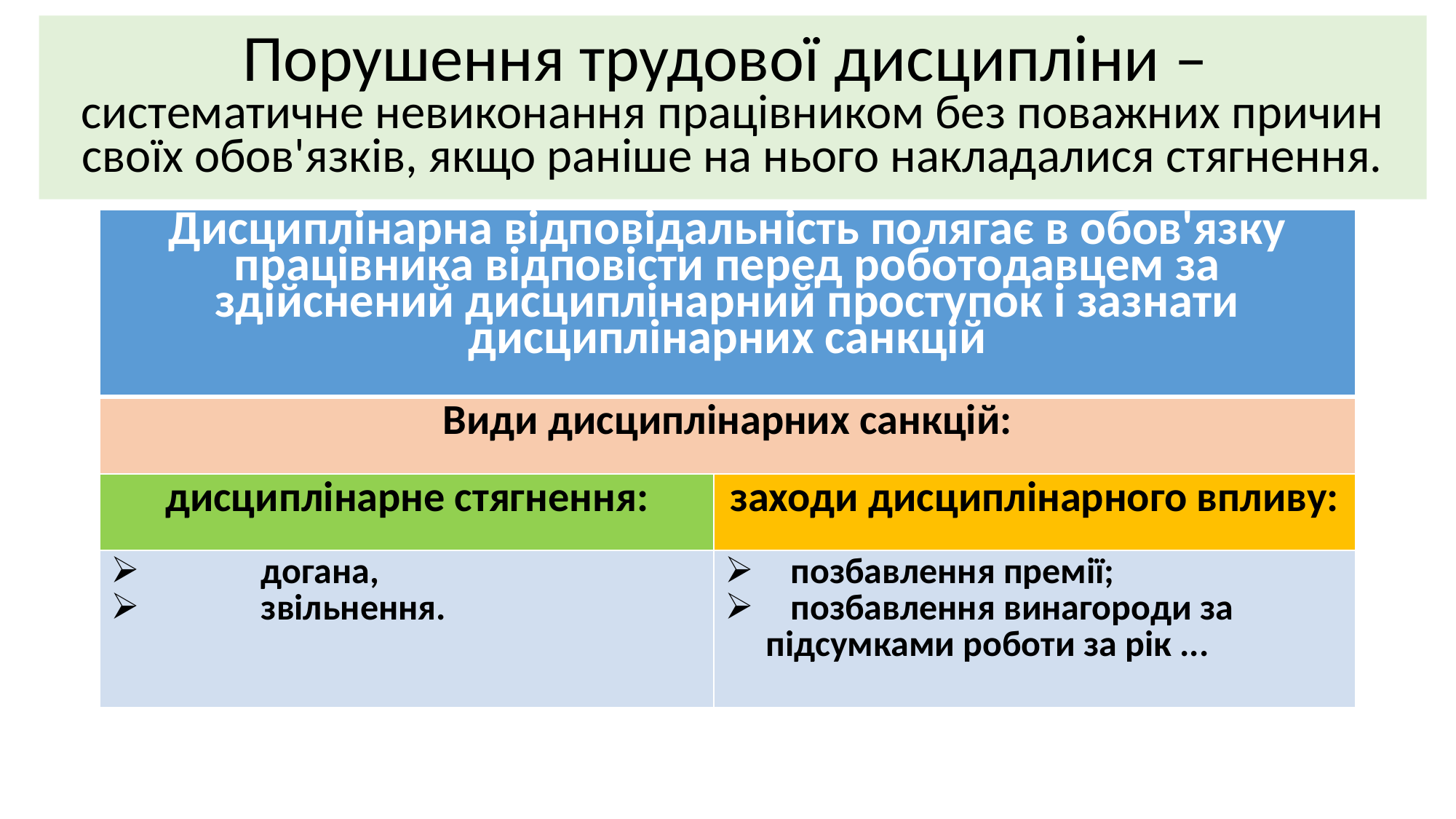

# Порушення трудової дисципліни – систематичне невиконання працівником без поважних причин своїх обов'язків, якщо раніше на нього накладалися стягнення.
| Дисциплінарна відповідальність полягає в обов'язку працівника відповісти перед роботодавцем за здійснений дисциплінарний проступок і зазнати дисциплінарних санкцій |  |
| --- | --- |
| Види дисциплінарних санкцій: |  |
| дисциплінарне стягнення: | заходи дисциплінарного впливу: |
| догана, звільнення. | позбавлення премії; позбавлення винагороди за підсумками роботи за рік ... |